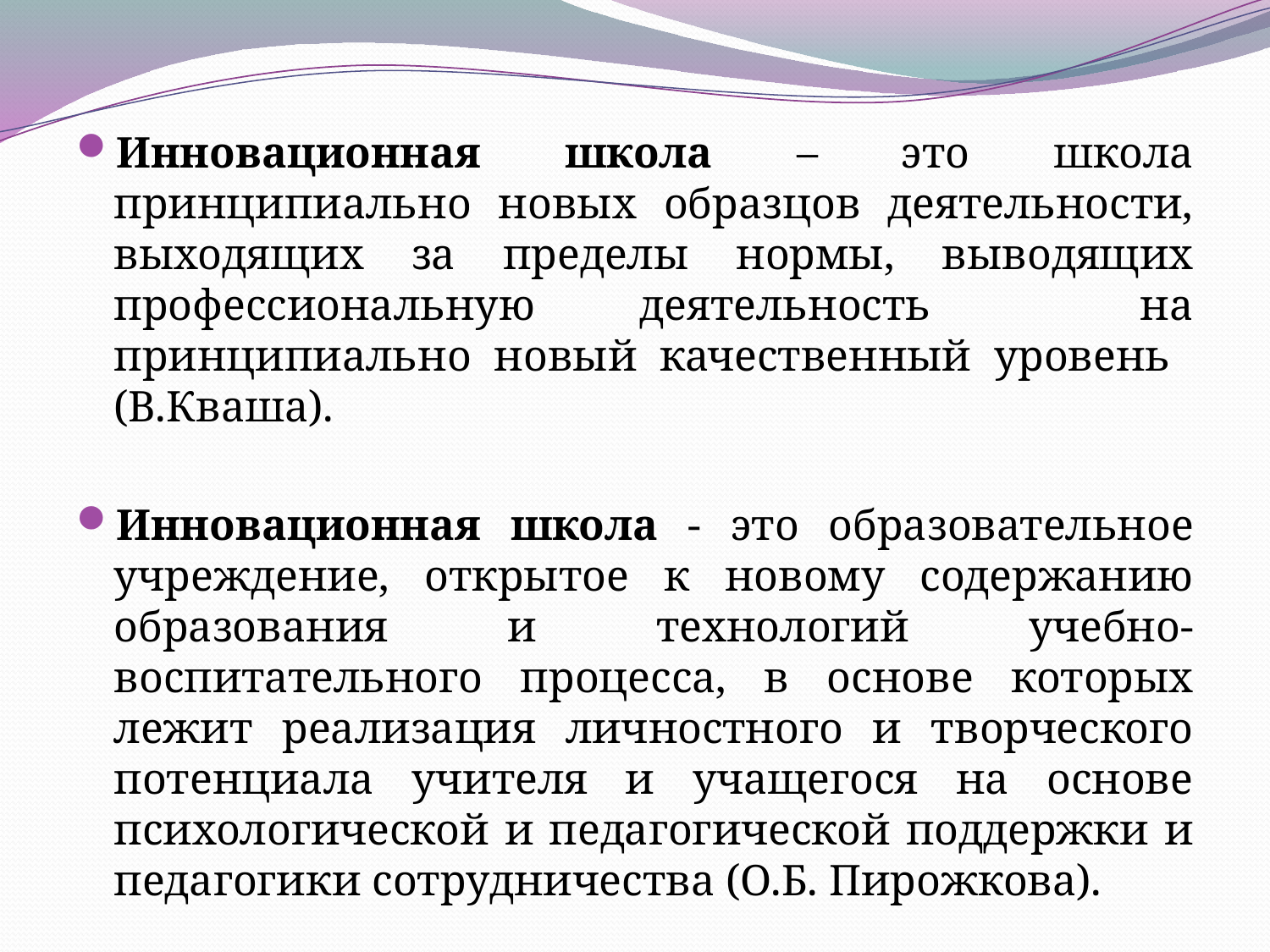

Инновационная школа – это школа принципиально новых образцов деятельности, выходящих за пределы нормы, выводящих профессиональную деятельность  на принципиально новый качественный уровень  (В.Кваша).

Инновационная школа - это образовательное учреждение, открытое к новому содержанию образования и технологий учебно-воспитательного процесса, в основе которых лежит реализация личностного и творческого потенциала учителя и учащегося на основе психологической и педагогической поддержки и педагогики сотрудничества (О.Б. Пирожкова).